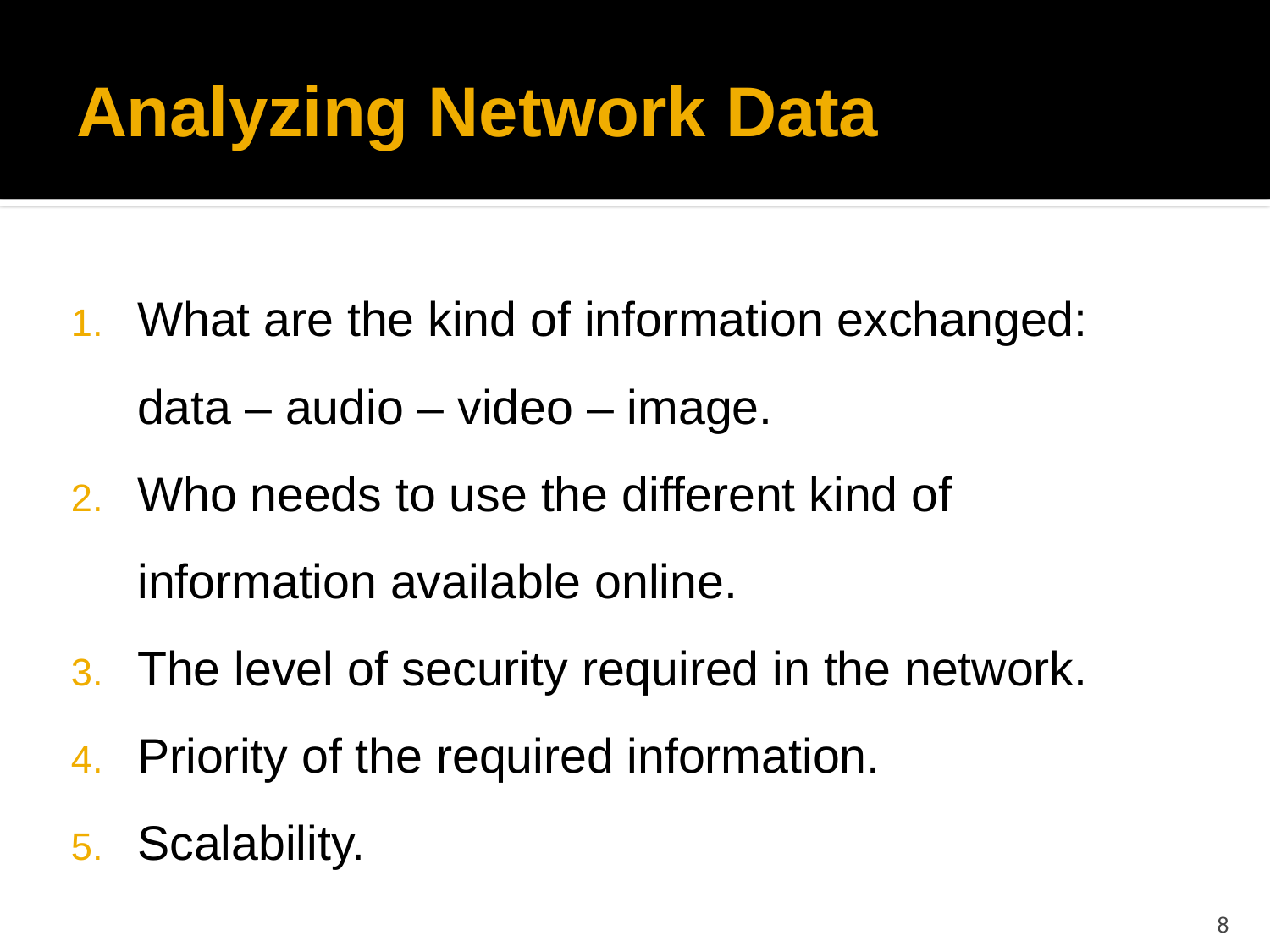

# Analyzing Network Data
What are the kind of information exchanged:  data – audio – video – image.
Who needs to use the different kind of information available online.
The level of security required in the network.
Priority of the required information.
Scalability.

8